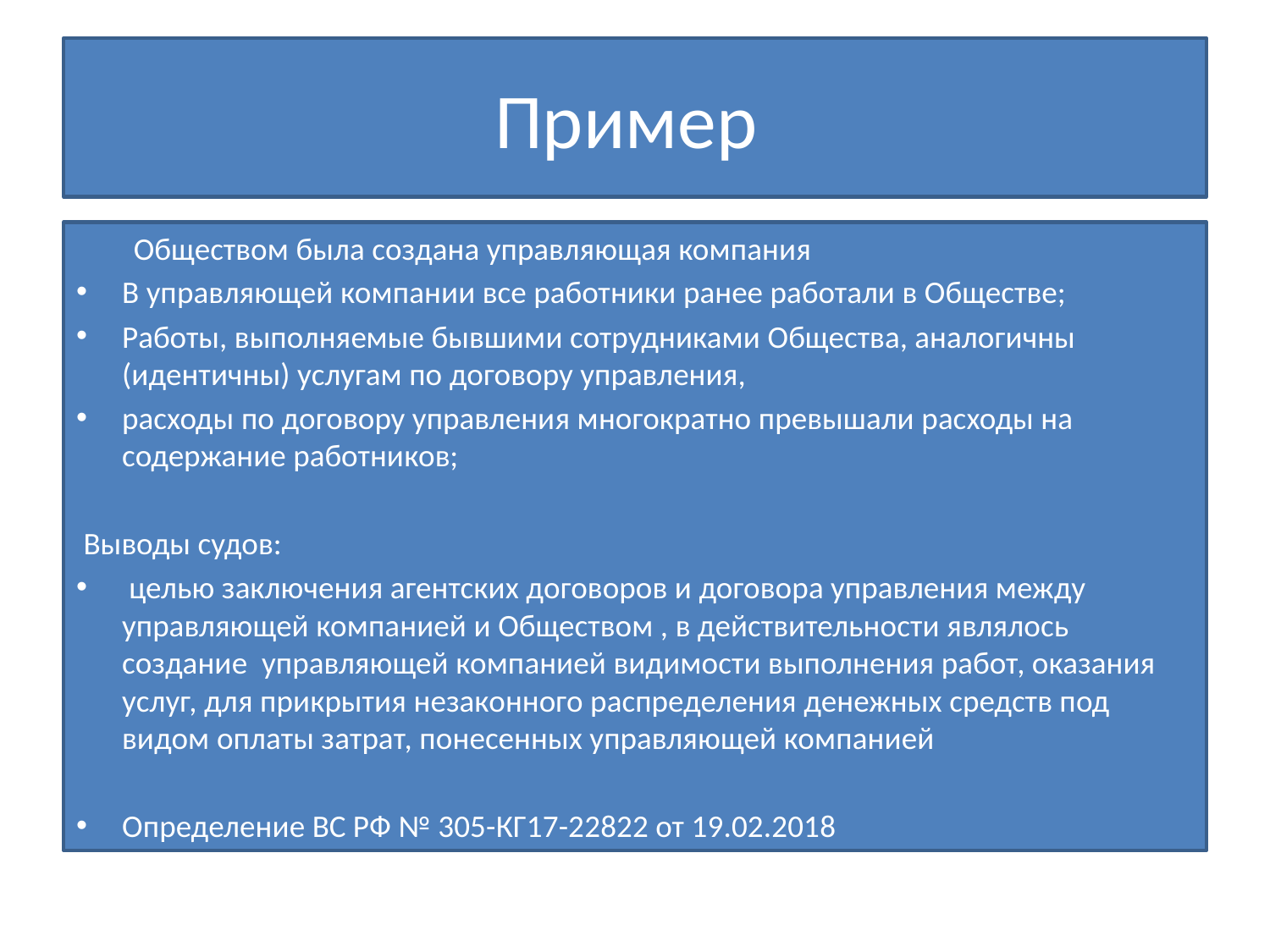

# Пример
        Обществом была создана управляющая компания
В управляющей компании все работники ранее работали в Обществе;
Работы, выполняемые бывшими сотрудниками Общества, аналогичны (идентичны) услугам по договору управления,
расходы по договору управления многократно превышали расходы на содержание работников;

 Выводы судов:
 целью заключения агентских договоров и договора управления между управляющей компанией и Обществом , в действительности являлось создание  управляющей компанией видимости выполнения работ, оказания услуг, для прикрытия незаконного распределения денежных средств под видом оплаты затрат, понесенных управляющей компанией

Определение ВС РФ № 305-КГ17-22822 от 19.02.2018